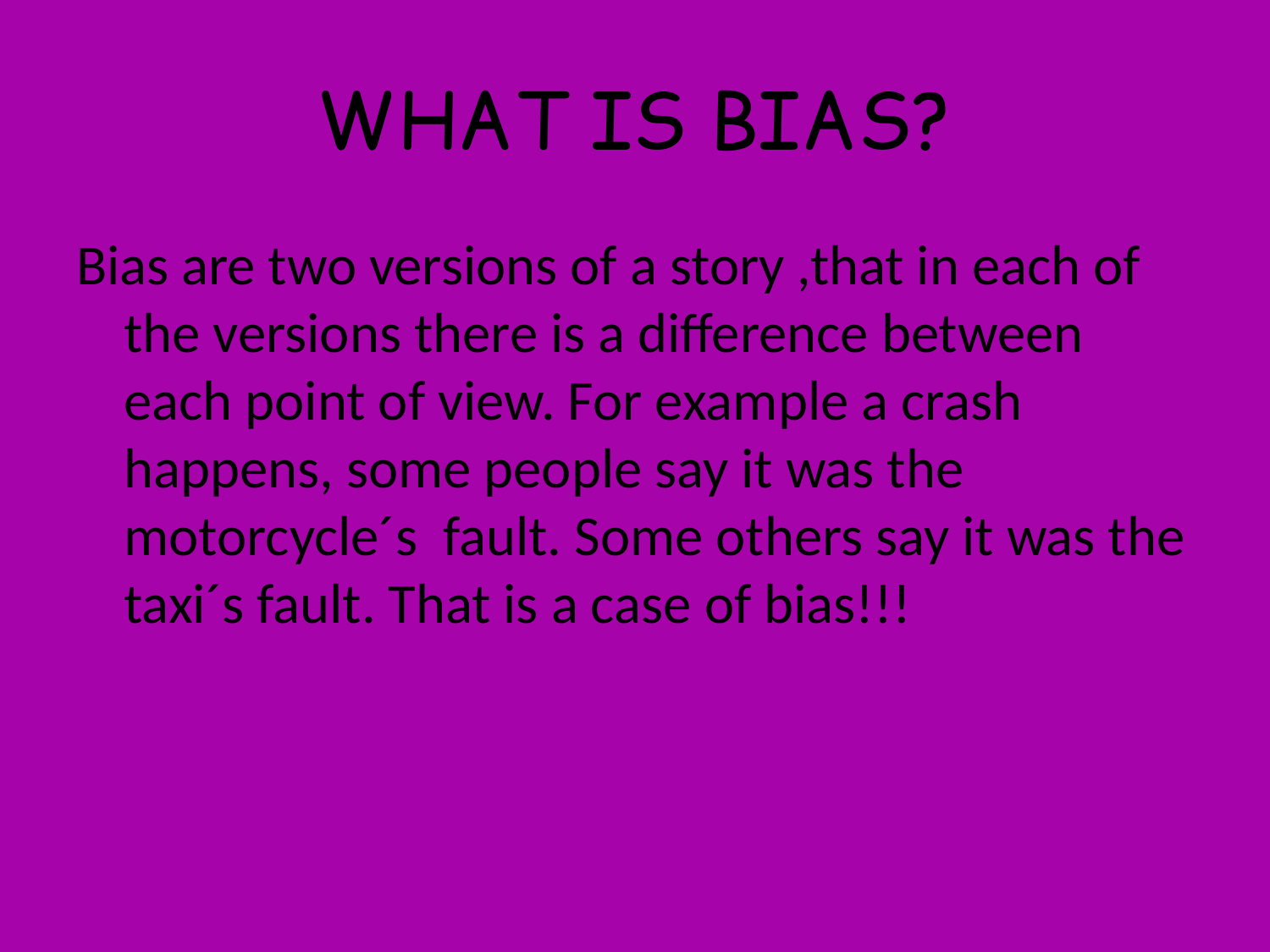

# WHAT IS BIAS?
Bias are two versions of a story ,that in each of the versions there is a difference between each point of view. For example a crash happens, some people say it was the motorcycle´s  fault. Some others say it was the taxi´s fault. That is a case of bias!!!